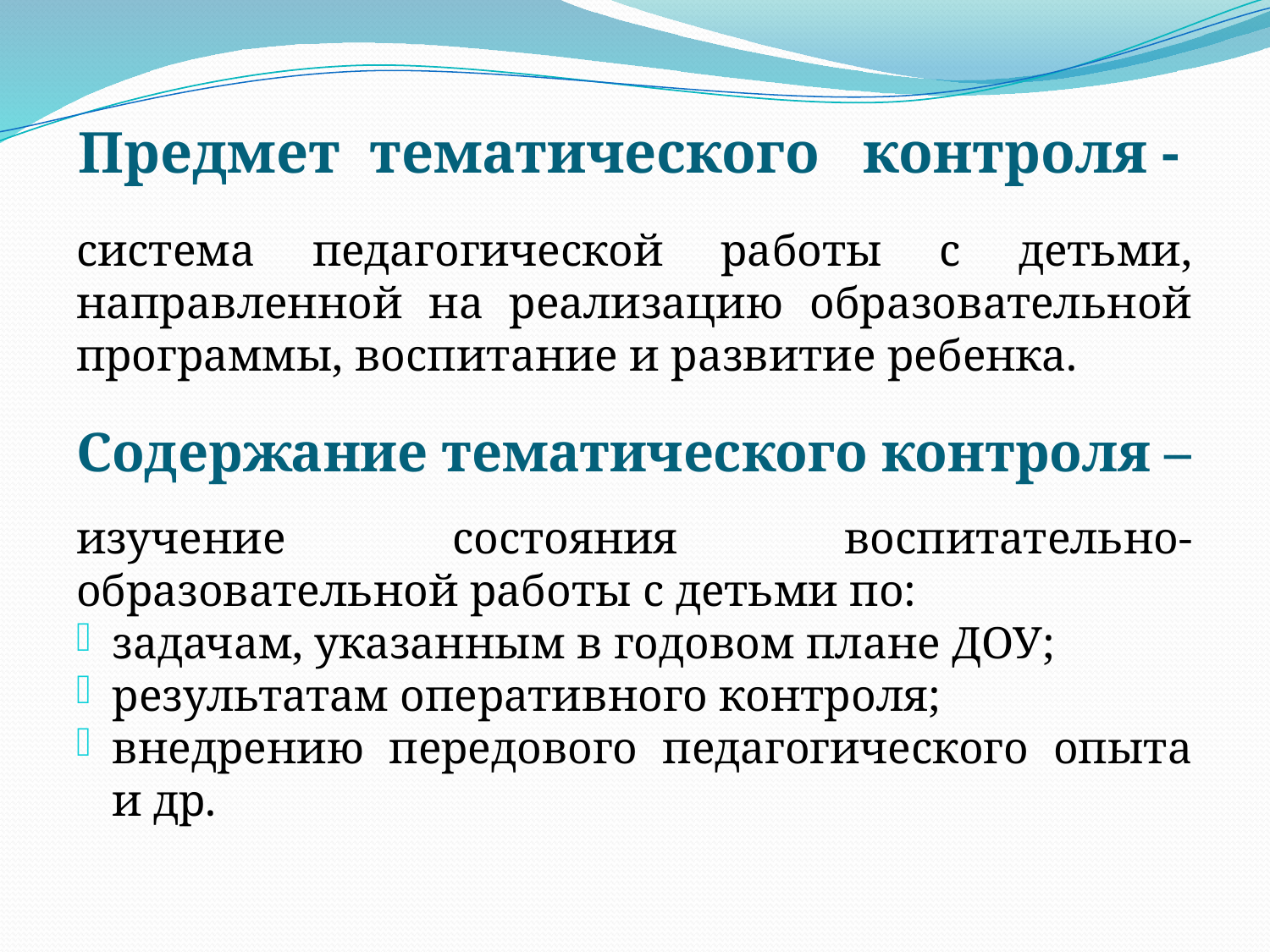

# Предмет  тематического   контроля -
система педагогической работы с детьми, направленной на реализацию образовательной программы, воспитание и развитие ребенка.

Содержание тематического контроля –

изучение состояния воспитательно-образовательной работы с детьми по:
задачам, указанным в годовом плане ДОУ;
результатам оперативного контроля;
внедрению передового педагогического опыта и др.